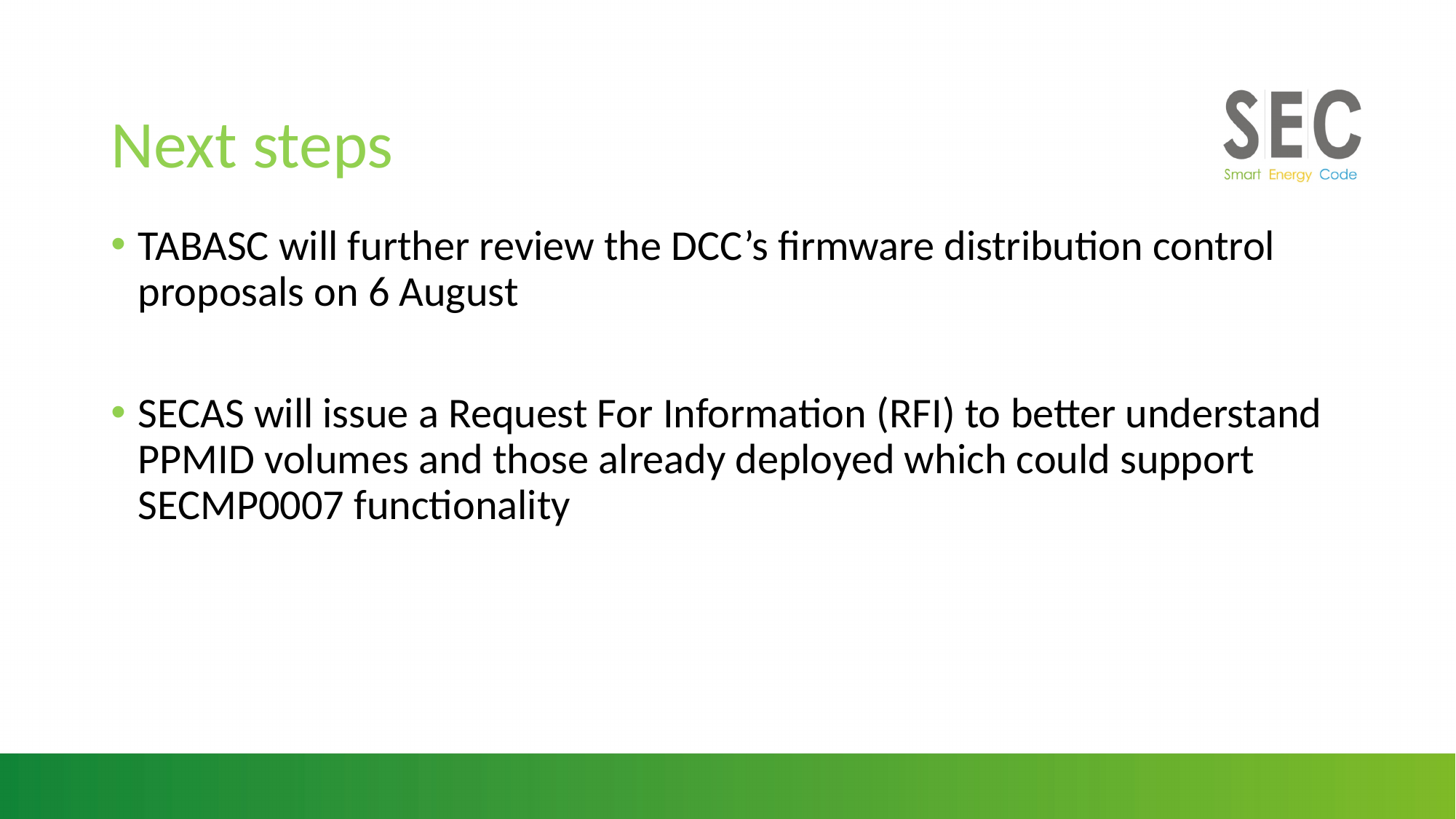

# Next steps
TABASC will further review the DCC’s firmware distribution control proposals on 6 August

SECAS will issue a Request For Information (RFI) to better understand PPMID volumes and those already deployed which could support SECMP0007 functionality